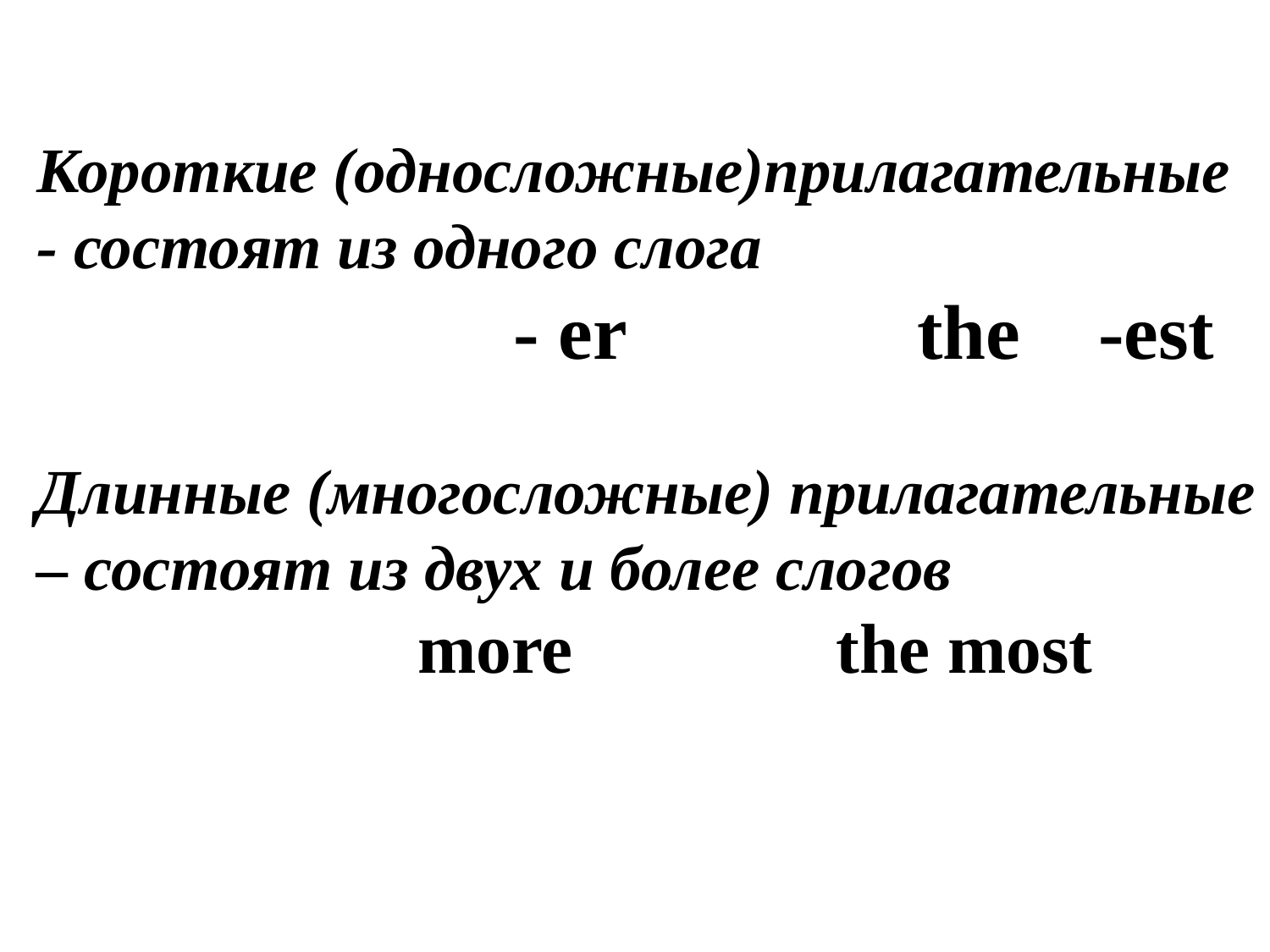

# Короткие (односложные)прилагательные - состоят из одного слога - er               the    -est Длинные (многосложные) прилагательные – состоят из двух и более слогов more               the most